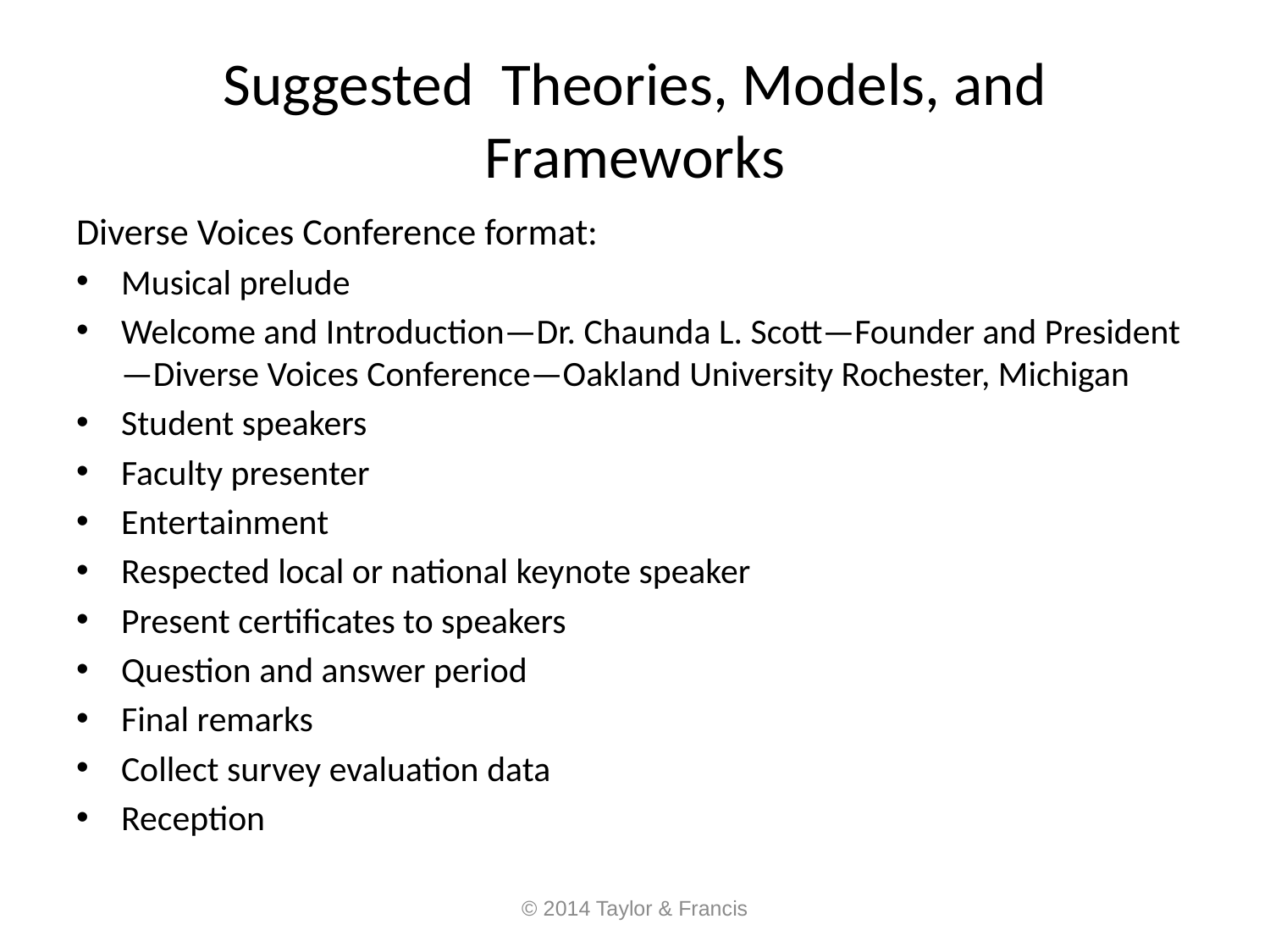

# Suggested  Theories, Models, and Frameworks
Diverse Voices Conference format:
Musical prelude
Welcome and Introduction—Dr. Chaunda L. Scott—Founder and President—Diverse Voices Conference—Oakland University Rochester, Michigan
Student speakers
Faculty presenter
Entertainment
Respected local or national keynote speaker
Present certificates to speakers
Question and answer period
Final remarks
Collect survey evaluation data
Reception

© 2014 Taylor & Francis